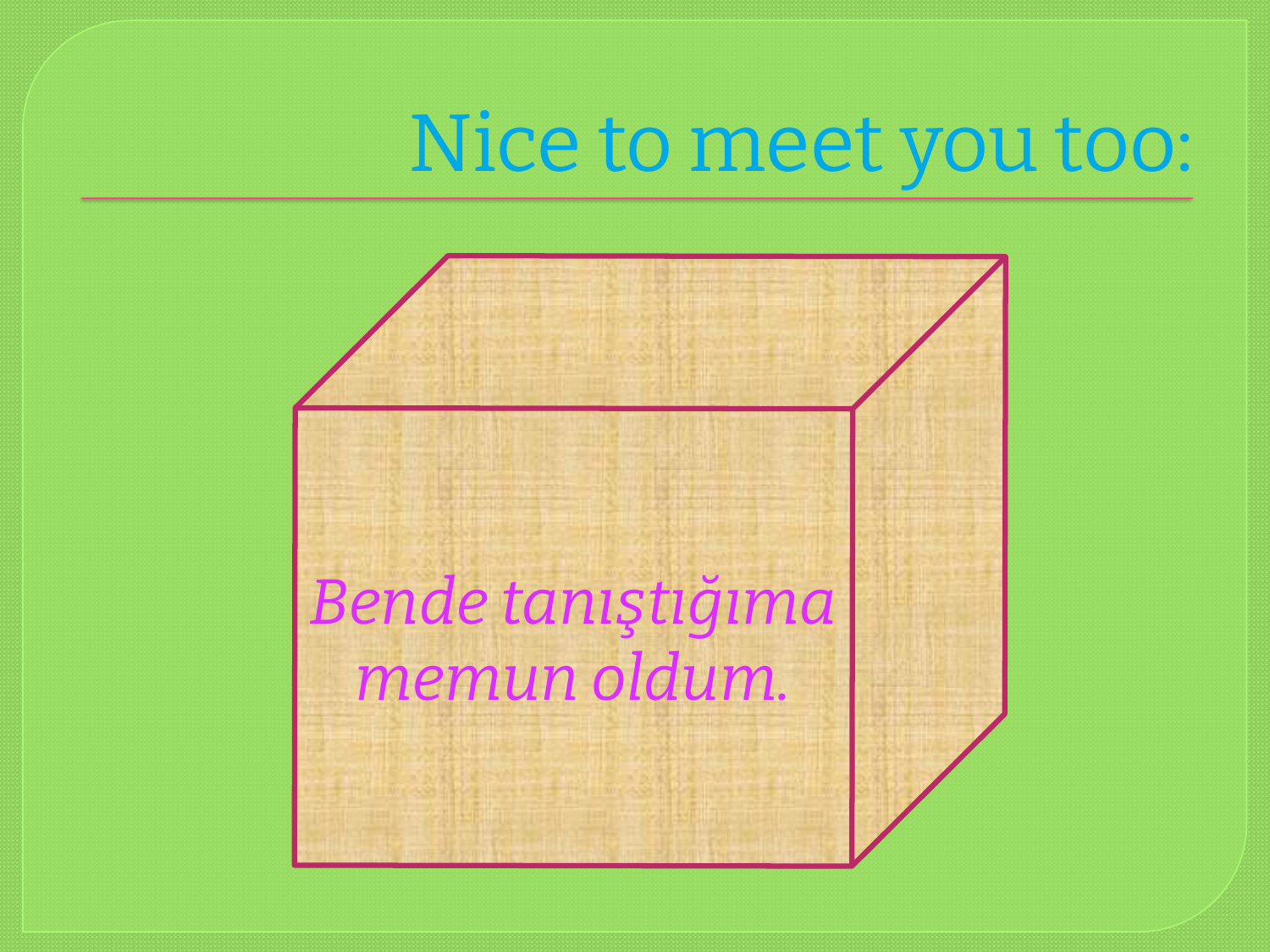

# Nice to meet you too:
Bende tanıştığıma memun oldum.